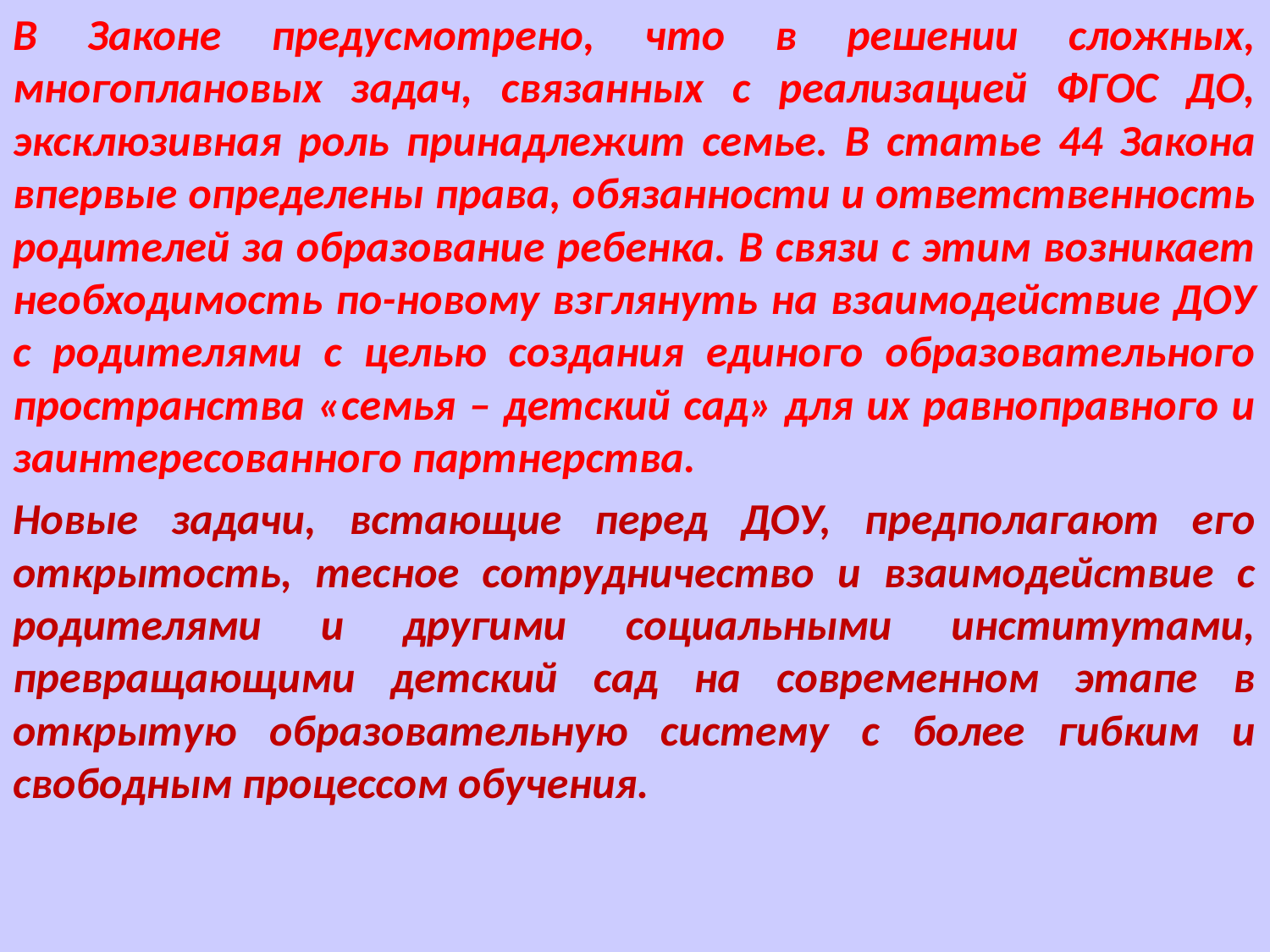

В Законе предусмотрено, что в решении сложных, многоплановых задач, связанных с реализацией ФГОС ДО, эксклюзивная роль принадлежит семье. В статье 44 Закона впервые определены права, обязанности и ответственность родителей за образование ребенка. В связи с этим возникает необходимость по-новому взглянуть на взаимодействие ДОУ с родителями с целью создания единого образовательного пространства «семья – детский сад» для их равноправного и заинтересованного партнерства.
Новые задачи, встающие перед ДОУ, предполагают его открытость, тесное сотрудничество и взаимодействие с родителями и другими социальными институтами, превращающими детский сад на современном этапе в открытую образовательную систему с более гибким и свободным процессом обучения.

#